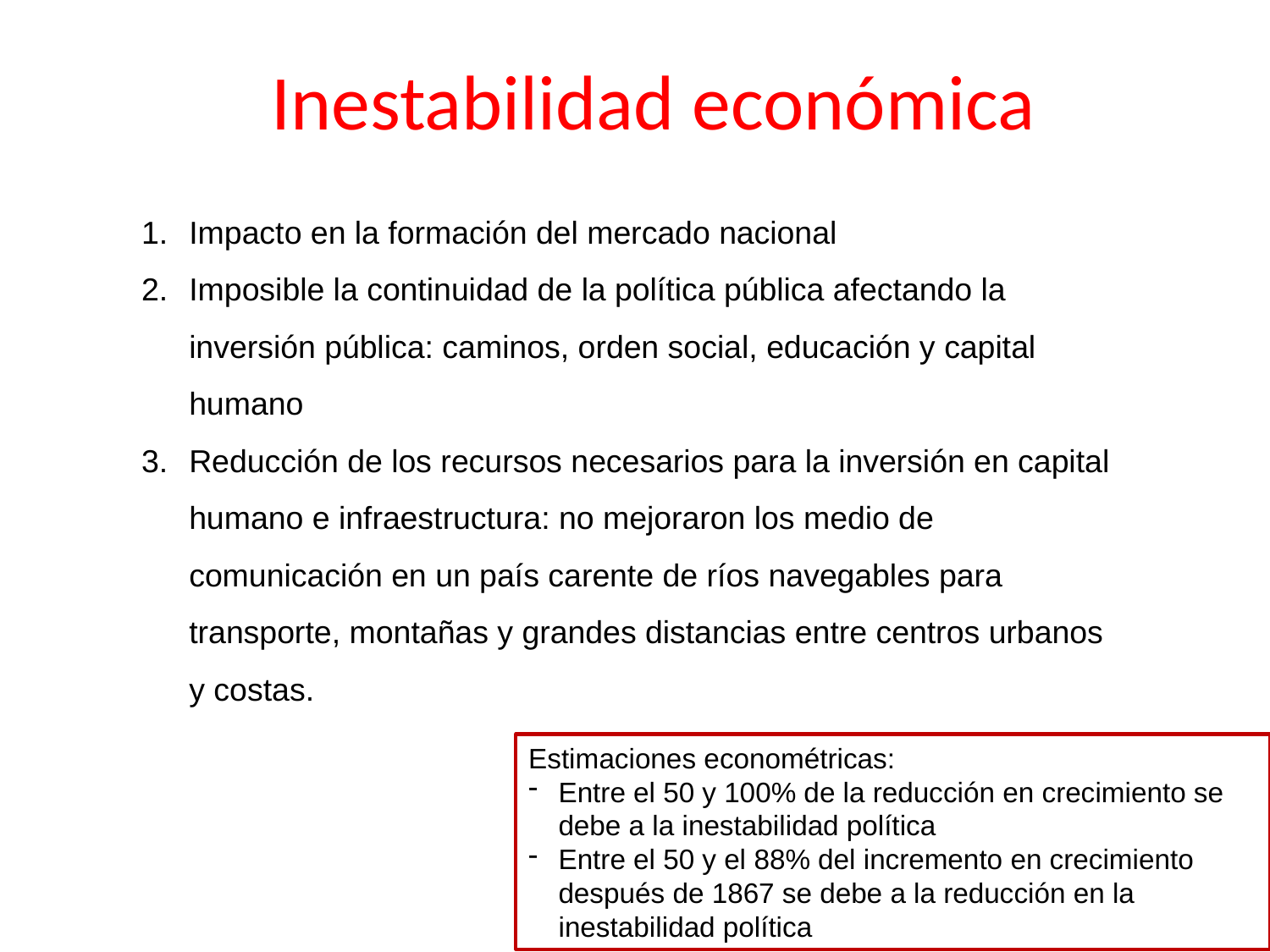

Inestabilidad económica

Impacto en la formación del mercado nacional
Imposible la continuidad de la política pública afectando la inversión pública: caminos, orden social, educación y capital humano
Reducción de los recursos necesarios para la inversión en capital humano e infraestructura: no mejoraron los medio de comunicación en un país carente de ríos navegables para transporte, montañas y grandes distancias entre centros urbanos y costas.
Estimaciones econométricas:
Entre el 50 y 100% de la reducción en crecimiento se debe a la inestabilidad política
Entre el 50 y el 88% del incremento en crecimiento después de 1867 se debe a la reducción en la inestabilidad política